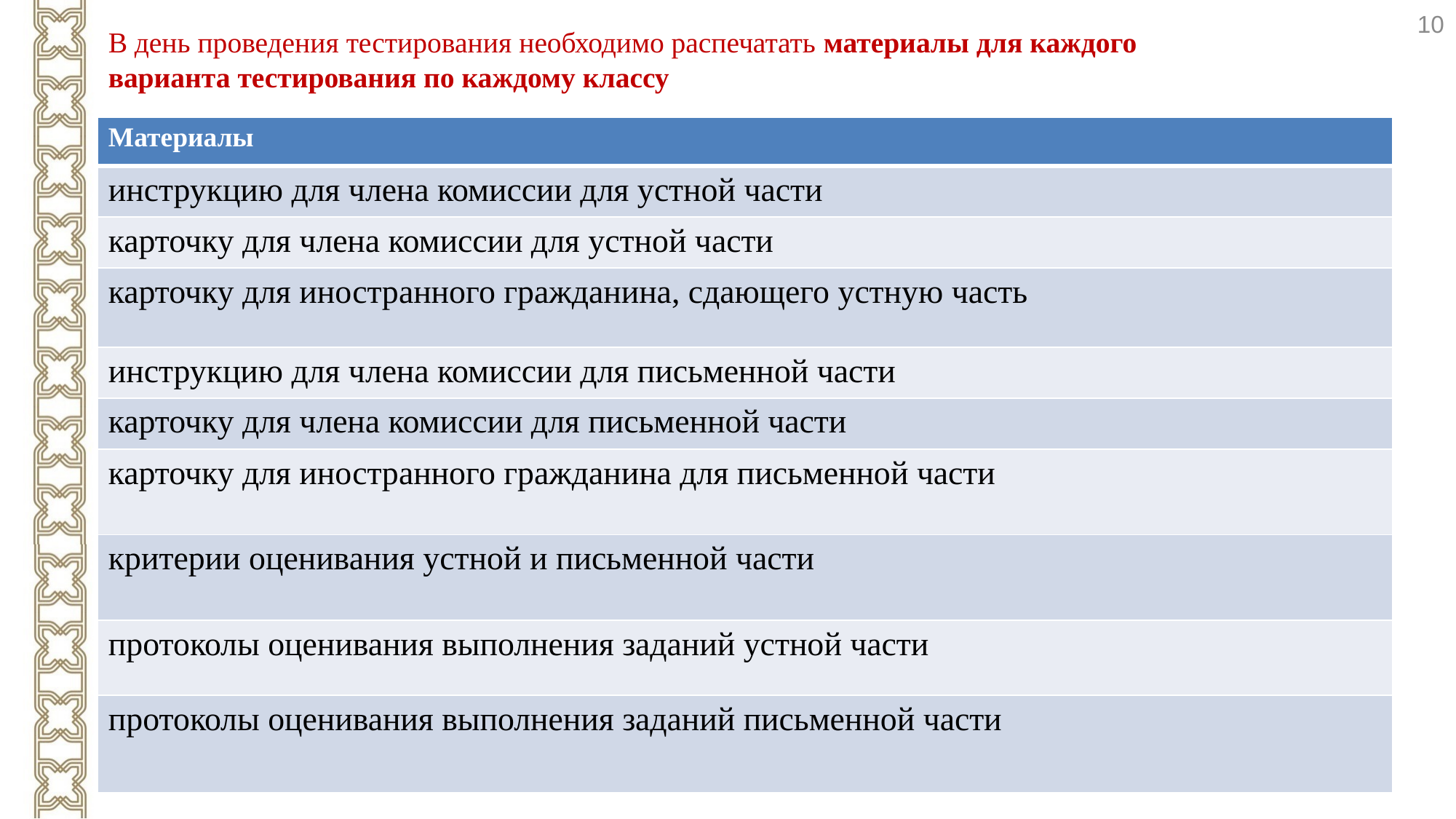

10
В день проведения тестирования необходимо распечатать материалы для каждого варианта тестирования по каждому классу
| Материалы |
| --- |
| инструкцию для члена комиссии для устной части |
| карточку для члена комиссии для устной части |
| карточку для иностранного гражданина, сдающего устную часть |
| инструкцию для члена комиссии для письменной части |
| карточку для члена комиссии для письменной части |
| карточку для иностранного гражданина для письменной части |
| критерии оценивания устной и письменной части |
| протоколы оценивания выполнения заданий устной части |
| протоколы оценивания выполнения заданий письменной части |